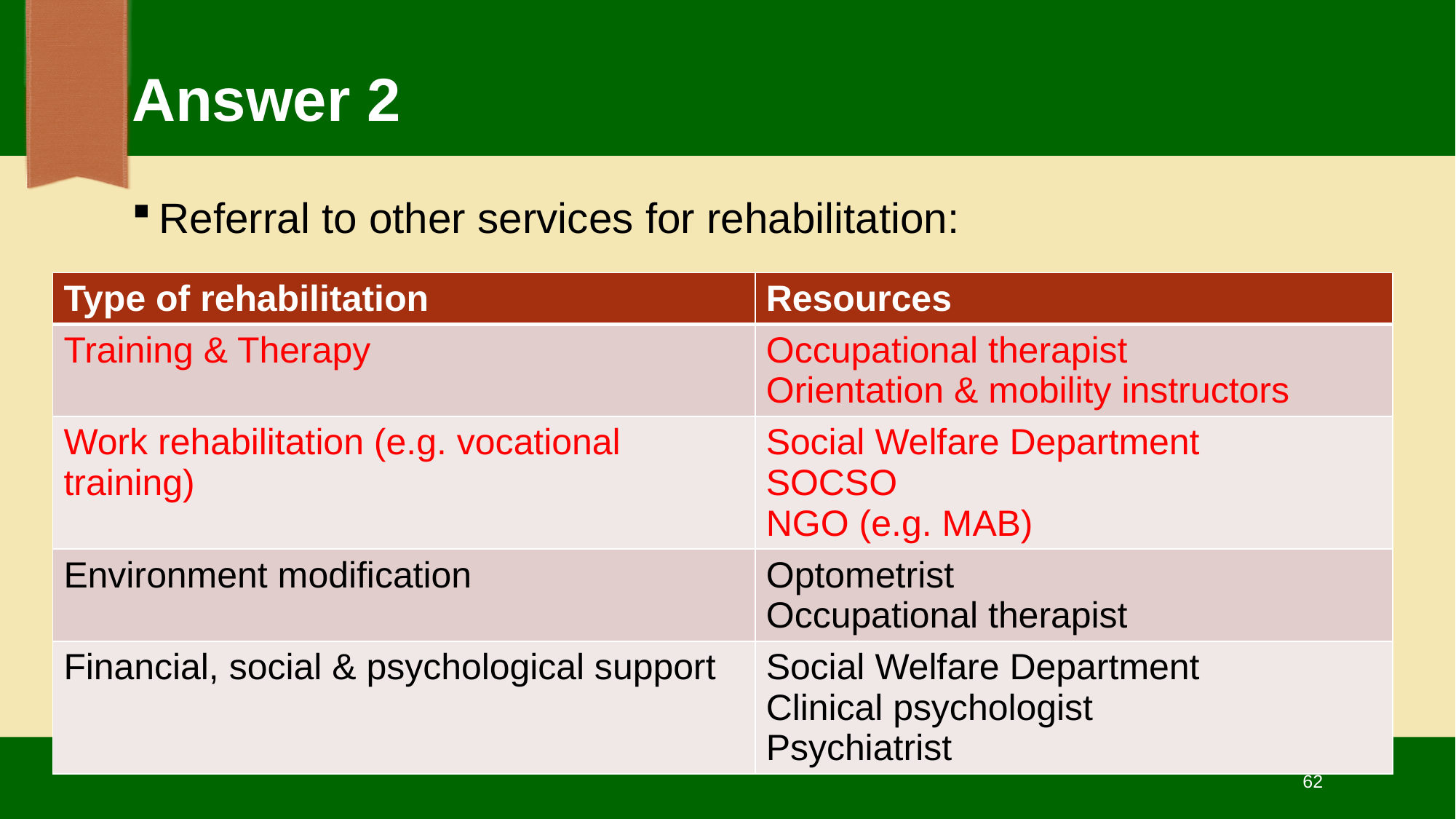

# Answer 2
Referral to other services for rehabilitation:

| Type of rehabilitation | Resources |
| --- | --- |
| Training & Therapy | Occupational therapist Orientation & mobility instructors |
| Work rehabilitation (e.g. vocational training) | Social Welfare Department SOCSO NGO (e.g. MAB) |
| Environment modification | Optometrist Occupational therapist |
| Financial, social & psychological support | Social Welfare Department Clinical psychologist Psychiatrist |
62